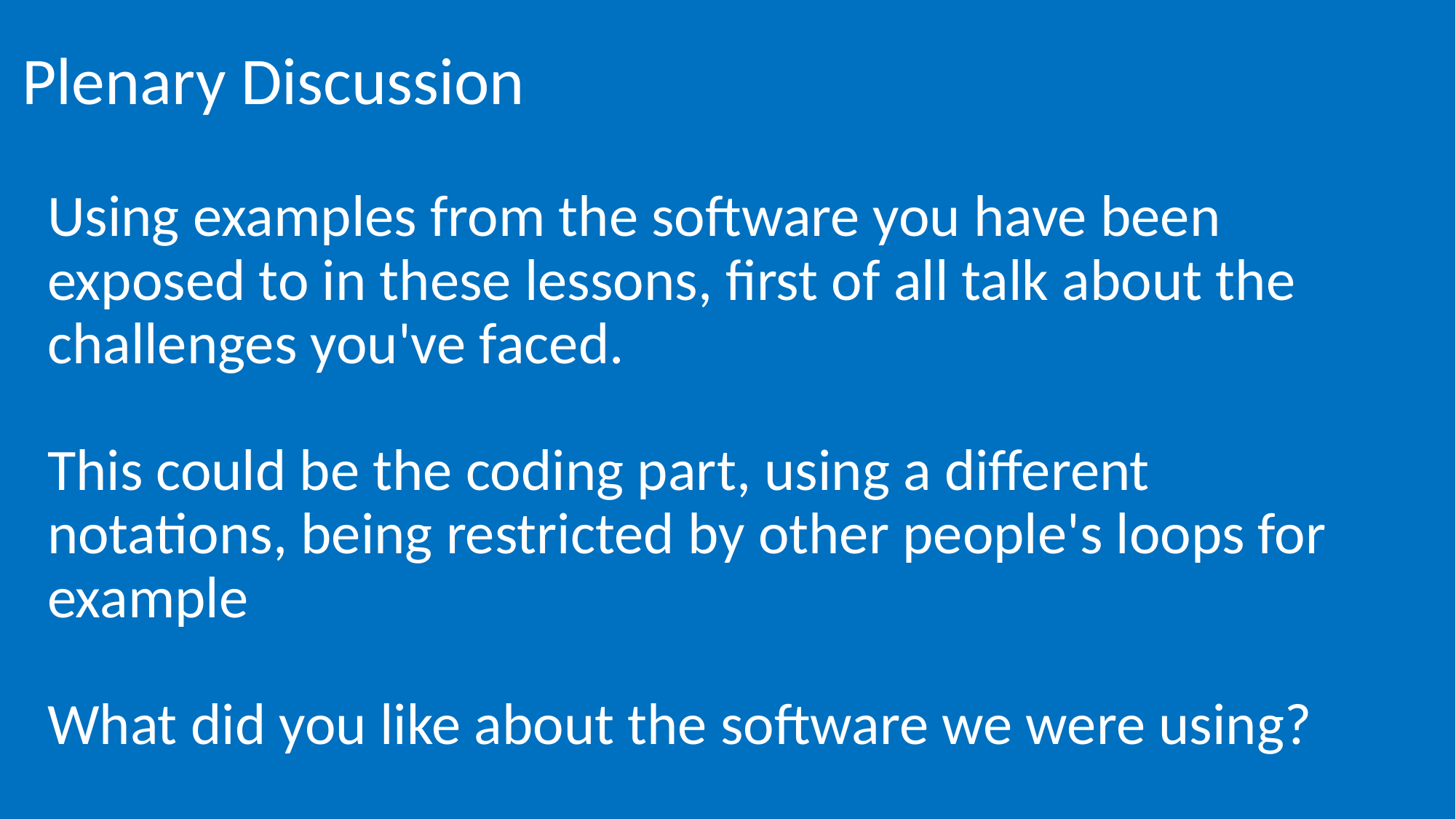

Plenary Discussion
Using examples from the software you have been exposed to in these lessons, first of all talk about the challenges you've faced.

This could be the coding part, using a different notations, being restricted by other people's loops for example

What did you like about the software we were using?